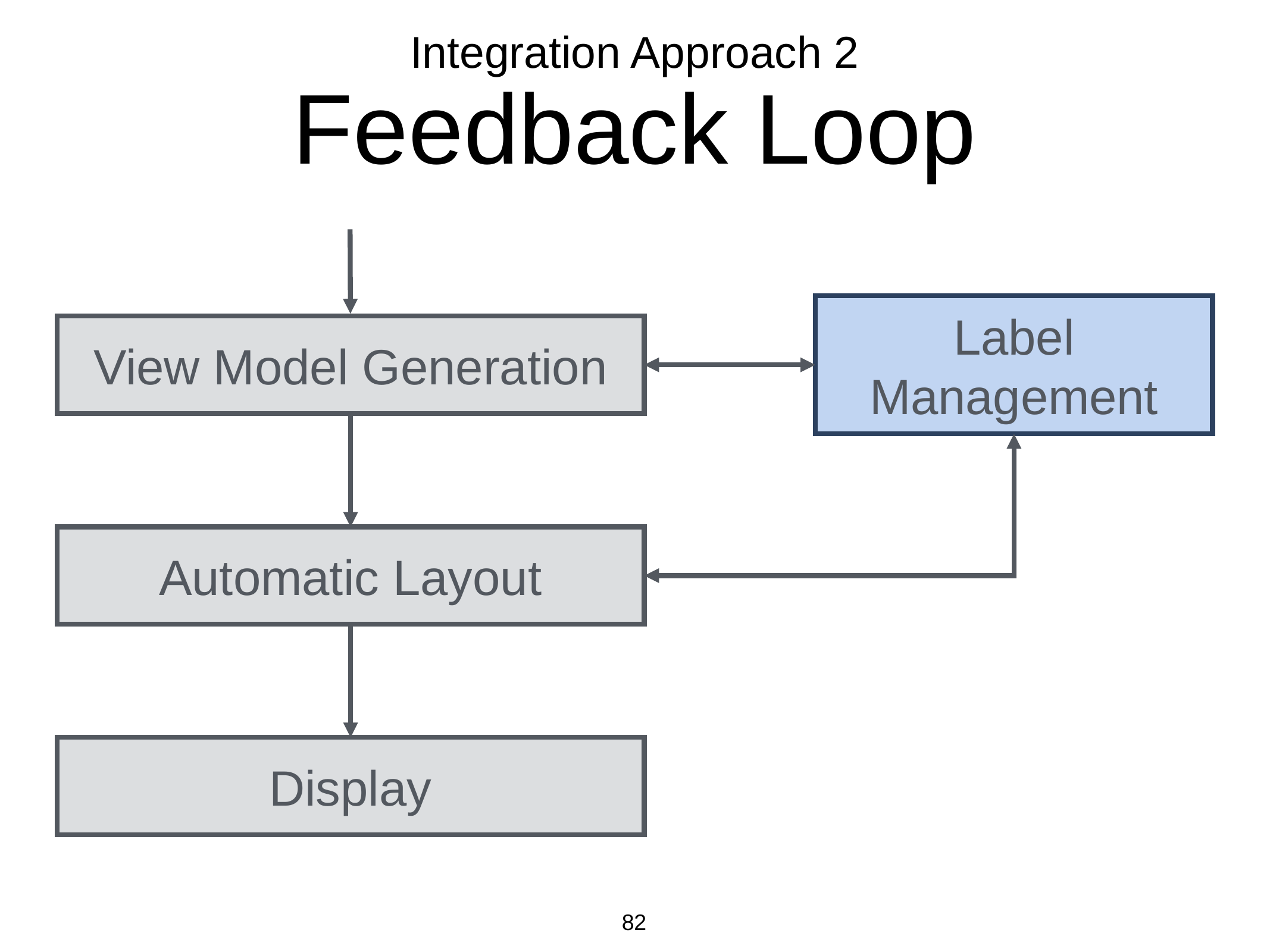

# Feedback Loop
Integration Approach 2

Label Management
View Model Generation
Automatic Layout
Display
82